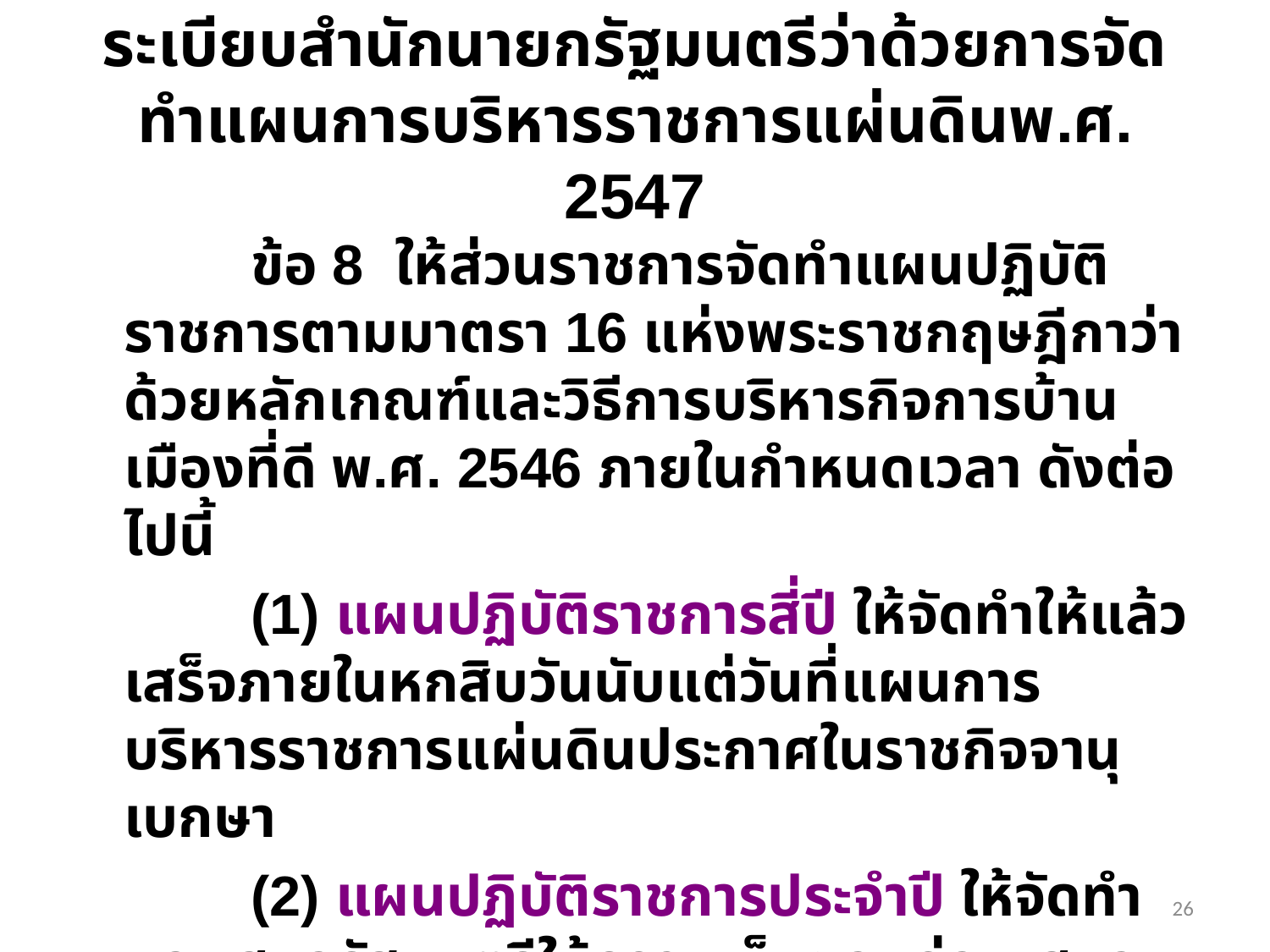

# ระเบียบสำนักนายกรัฐมนตรีว่าด้วยการจัดทำแผนการบริหารราชการแผ่นดินพ.ศ. 2547
		ข้อ 8  ให้ส่วนราชการจัดทำแผนปฏิบัติราชการตามมาตรา 16 แห่งพระราชกฤษฎีกาว่าด้วยหลักเกณฑ์และวิธีการบริหารกิจการบ้านเมืองที่ดี พ.ศ. 2546 ภายในกำหนดเวลา ดังต่อไปนี้
		(1) แผนปฏิบัติราชการสี่ปี ให้จัดทำให้แล้วเสร็จภายในหกสิบวันนับแต่วันที่แผนการบริหารราชการแผ่นดินประกาศในราชกิจจานุเบกษา
		(2) แผนปฏิบัติราชการประจำปี ให้จัดทำและเสนอรัฐมนตรีให้ความเห็นชอบก่อนเสนอคำของบประมาณรายจ่ายประจำปีของปีงบประมาณต่อไป

26